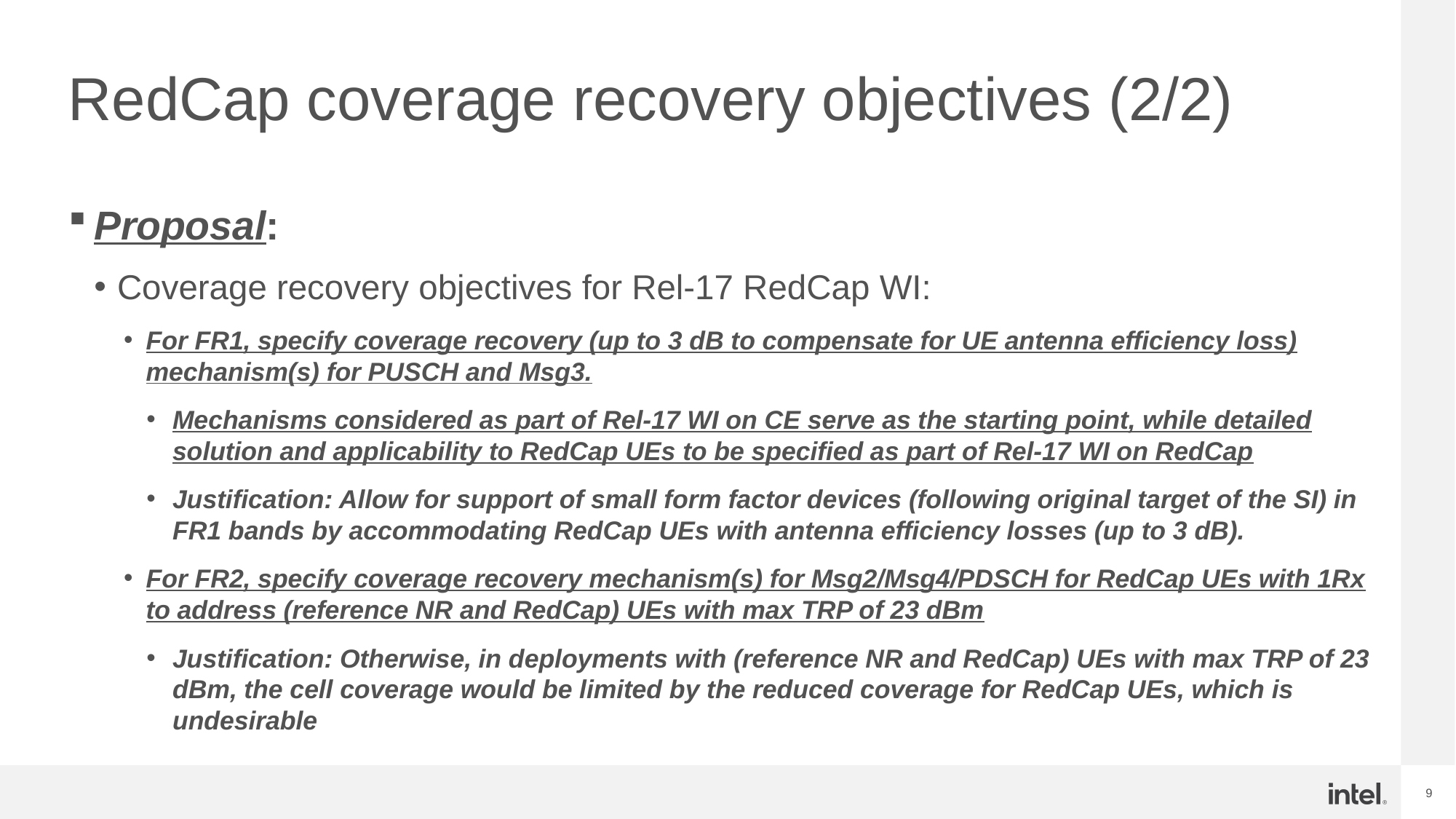

# RedCap coverage recovery objectives (2/2)
Proposal:
Coverage recovery objectives for Rel-17 RedCap WI:
For FR1, specify coverage recovery (up to 3 dB to compensate for UE antenna efficiency loss) mechanism(s) for PUSCH and Msg3.
Mechanisms considered as part of Rel-17 WI on CE serve as the starting point, while detailed solution and applicability to RedCap UEs to be specified as part of Rel-17 WI on RedCap
Justification: Allow for support of small form factor devices (following original target of the SI) in FR1 bands by accommodating RedCap UEs with antenna efficiency losses (up to 3 dB).
For FR2, specify coverage recovery mechanism(s) for Msg2/Msg4/PDSCH for RedCap UEs with 1Rx to address (reference NR and RedCap) UEs with max TRP of 23 dBm
Justification: Otherwise, in deployments with (reference NR and RedCap) UEs with max TRP of 23 dBm, the cell coverage would be limited by the reduced coverage for RedCap UEs, which is undesirable